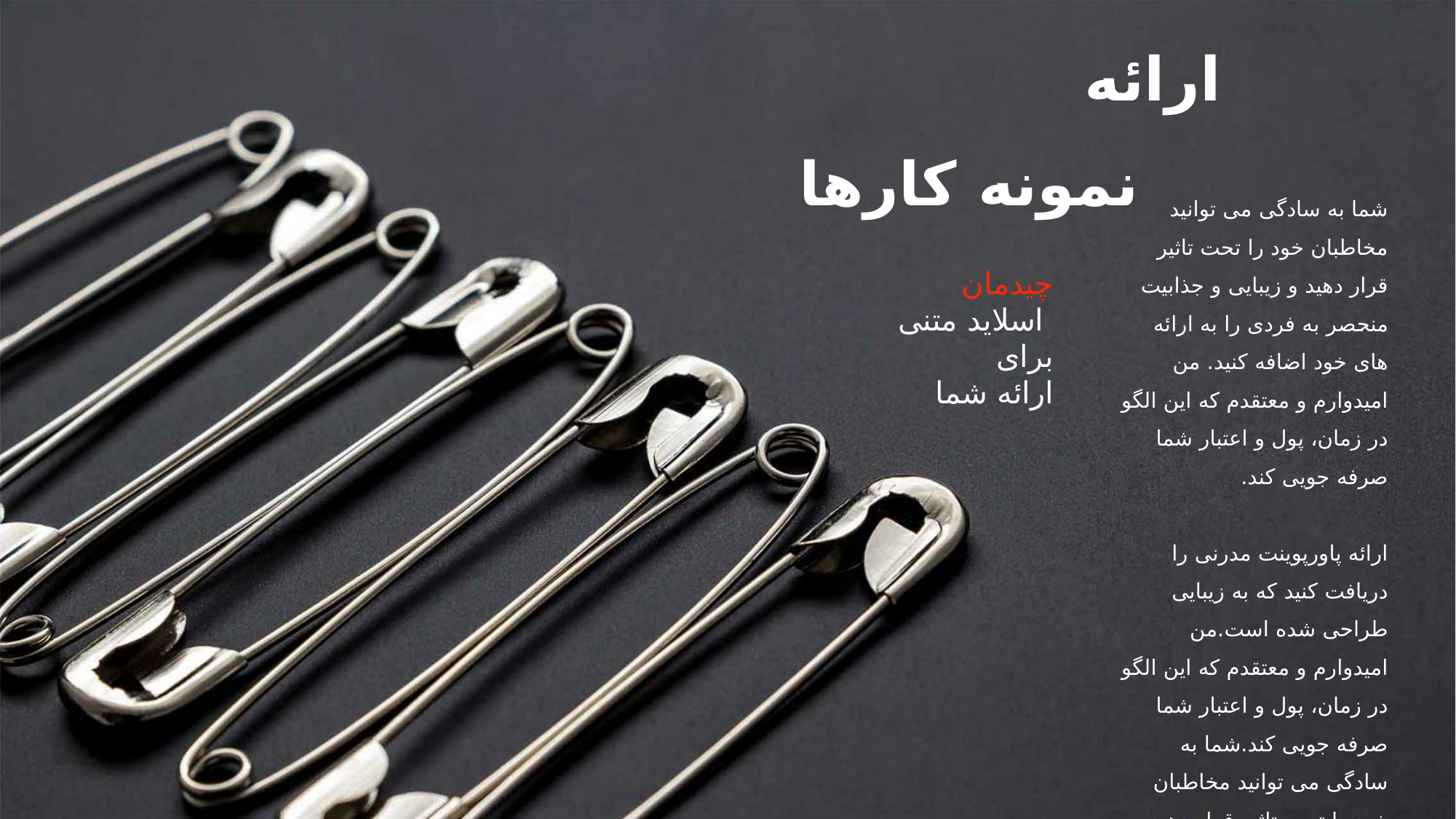

ارائه
نمونه کارها
شما به سادگی می توانید مخاطبان خود را تحت تاثیر قرار دهید و زیبایی و جذابیت منحصر به فردی را به ارائه های خود اضافه کنید. من امیدوارم و معتقدم که این الگو در زمان، پول و اعتبار شما صرفه جویی کند.

ارائه پاورپوینت مدرنی را دریافت کنید که به زیبایی طراحی شده است.من امیدوارم و معتقدم که این الگو در زمان، پول و اعتبار شما صرفه جویی کند.شما به سادگی می توانید مخاطبان خود را تحت تاثیر قرار دهید و زیبایی و جذابیت منحصر به فردی را به ارائه های خود اضافه کنید.
چیدمان
 اسلاید متنی
برای
ارائه شما